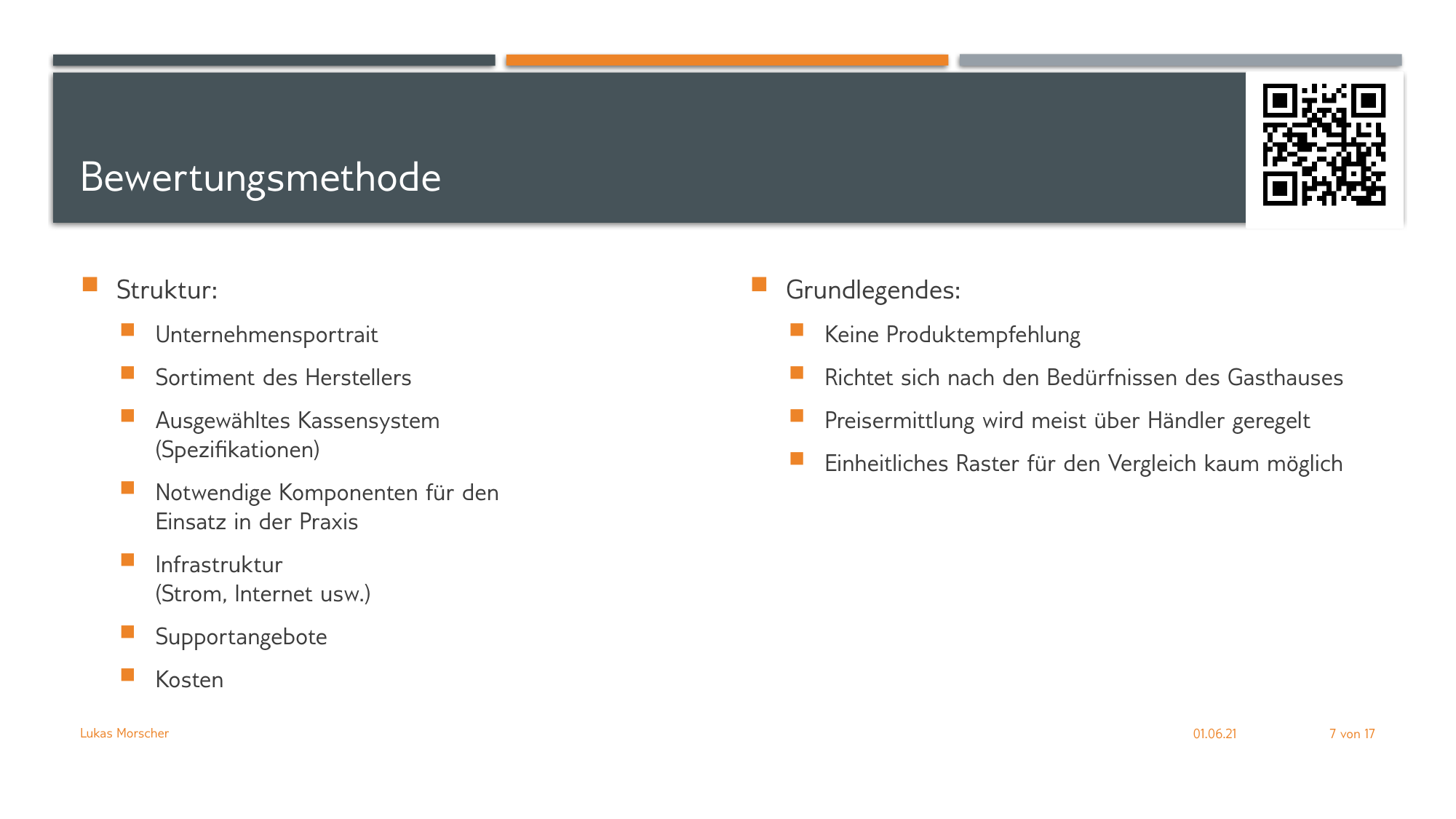

# Bewertungsmethode
Struktur:
Unternehmensportrait
Sortiment des Herstellers
Ausgewähltes Kassensystem
(Spezifikationen)
Notwendige Komponenten für den
Einsatz in der Praxis
Infrastruktur
(Strom, Internet usw.)
Supportangebote
Kosten
Grundlegendes:
Keine Produktempfehlung
Richtet sich nach den Bedürfnissen des Gasthauses
Preisermittlung wird meist über Händler geregelt
Einheitliches Raster für den Vergleich kaum möglich

Lukas Morscher
01.06.21
7 von 17